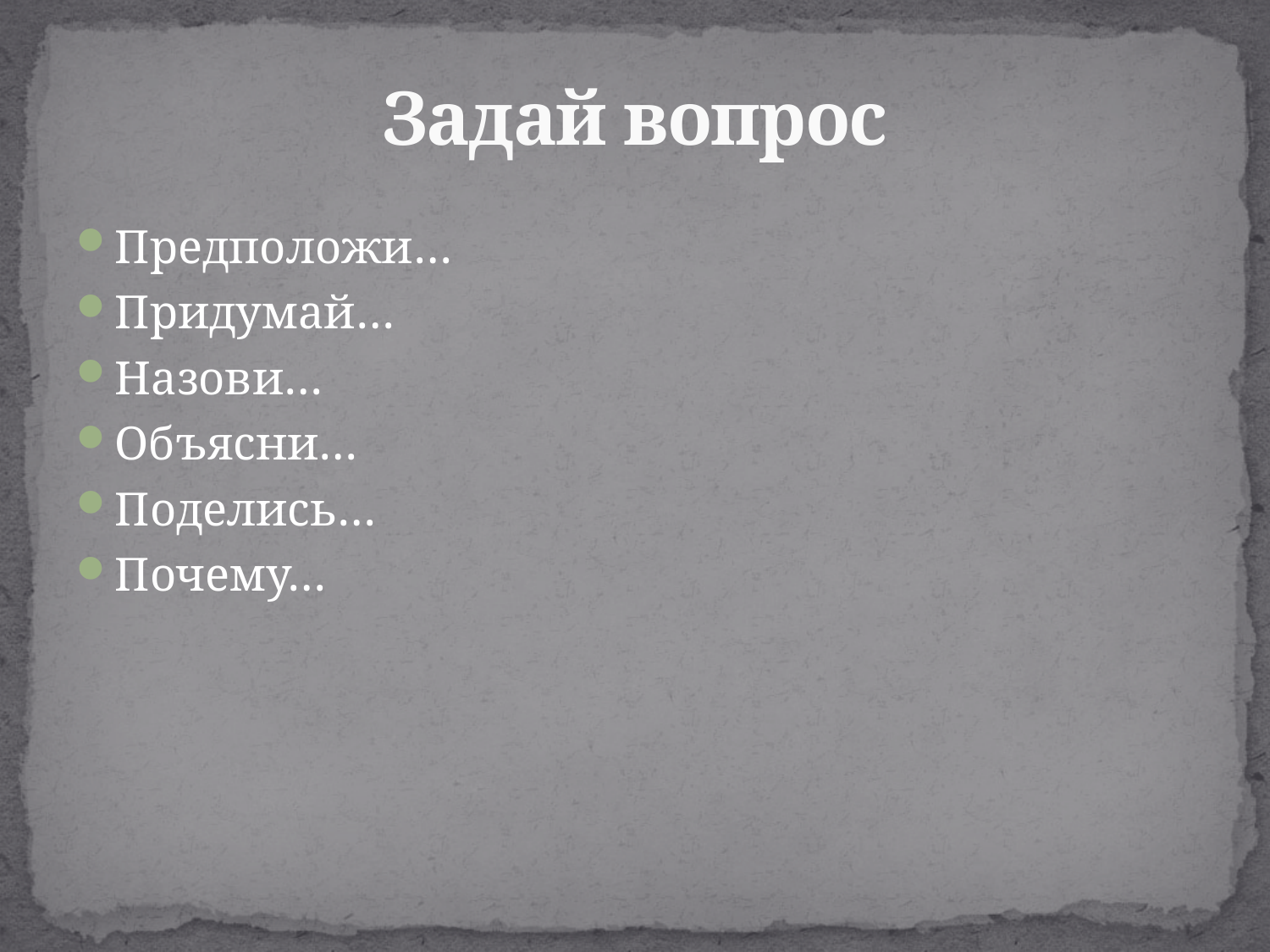

# Задай вопрос
Предположи…
Придумай…
Назови…
Объясни…
Поделись…
Почему…